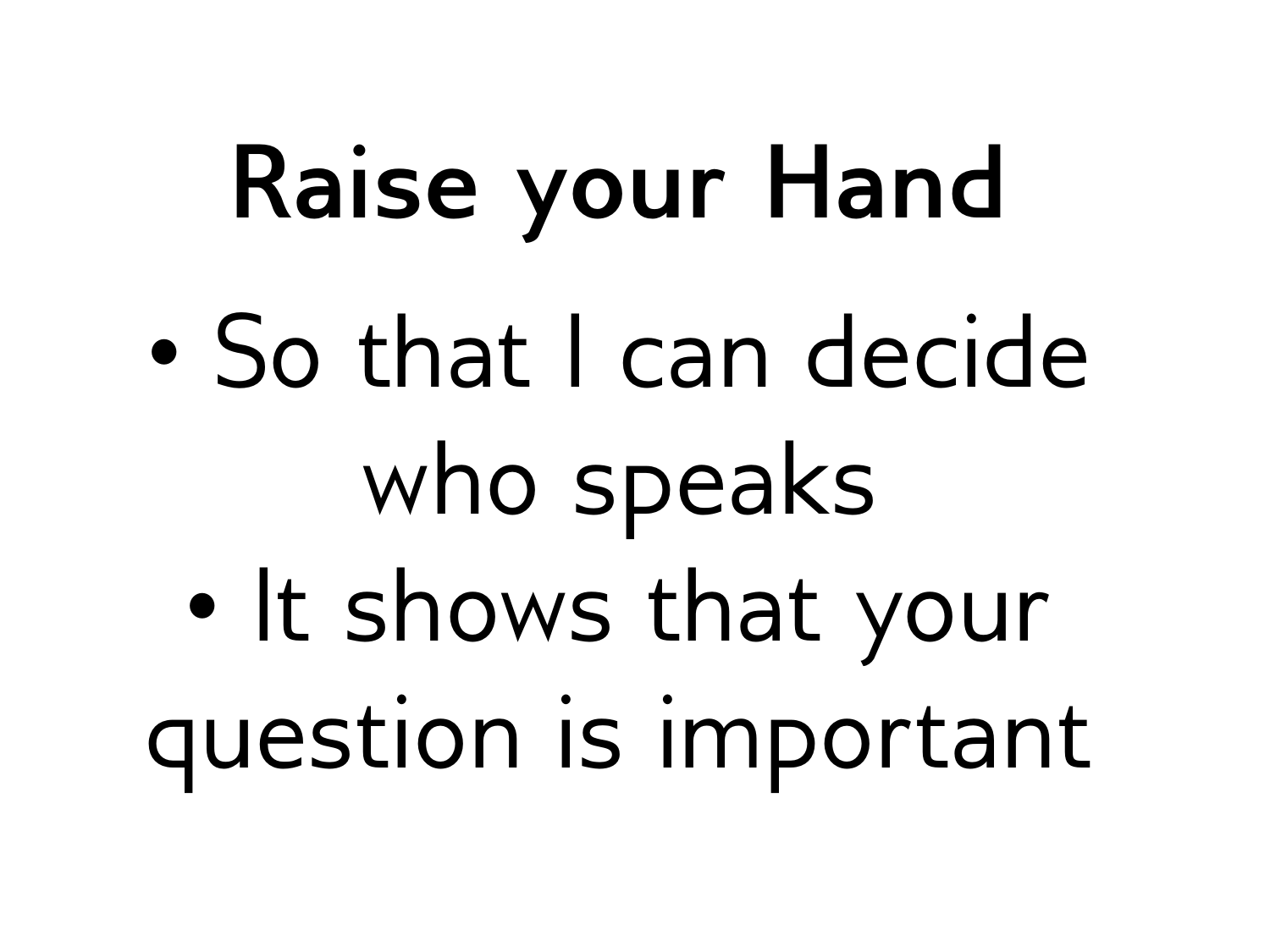

Raise your Hand

• So that I can decide who speaks
• It shows that your question is important